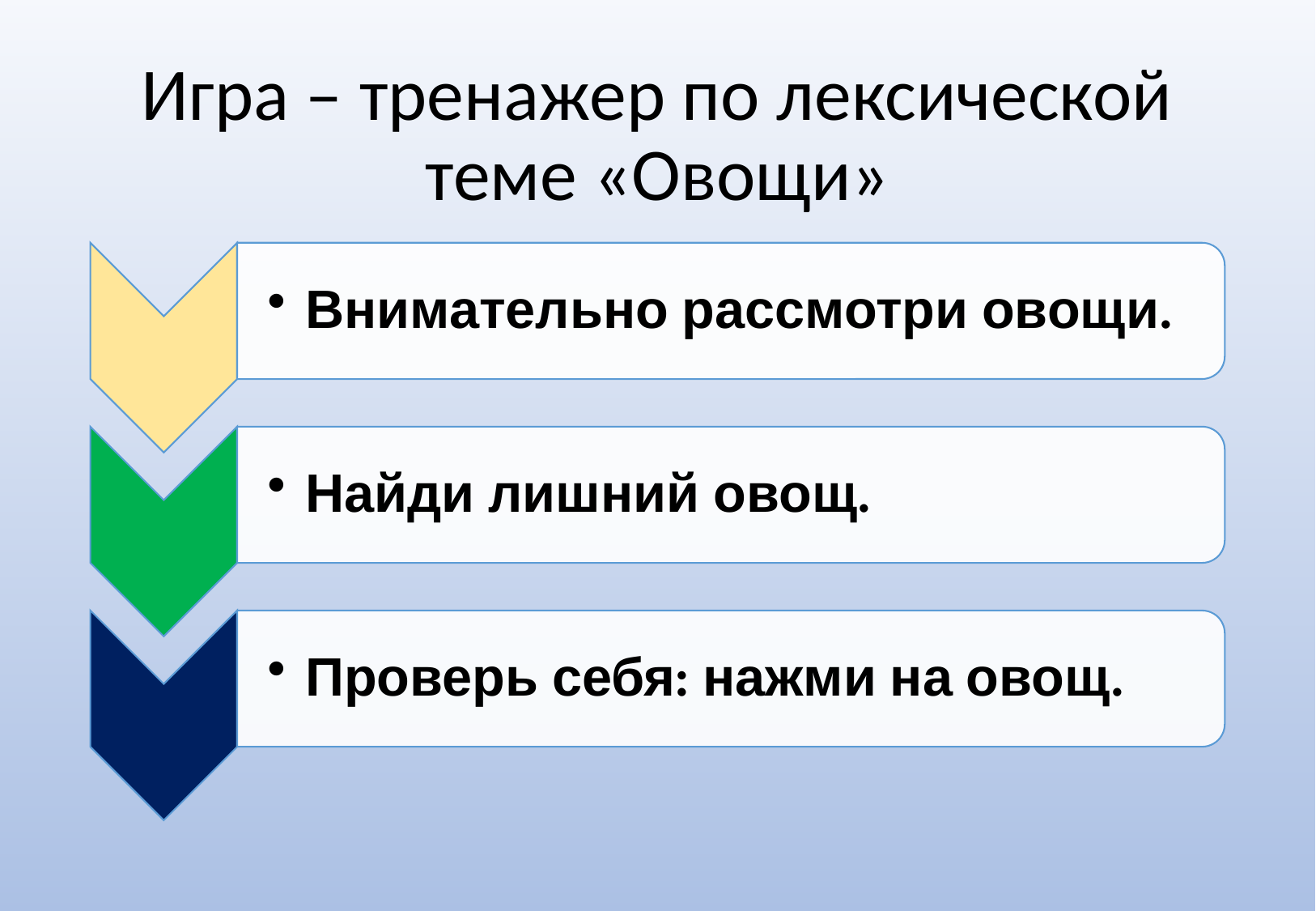

# Игра – тренажер по лексической теме «Овощи»

Внимательно рассмотри овощи.

Найди лишний овощ.

Проверь себя: нажми на овощ.